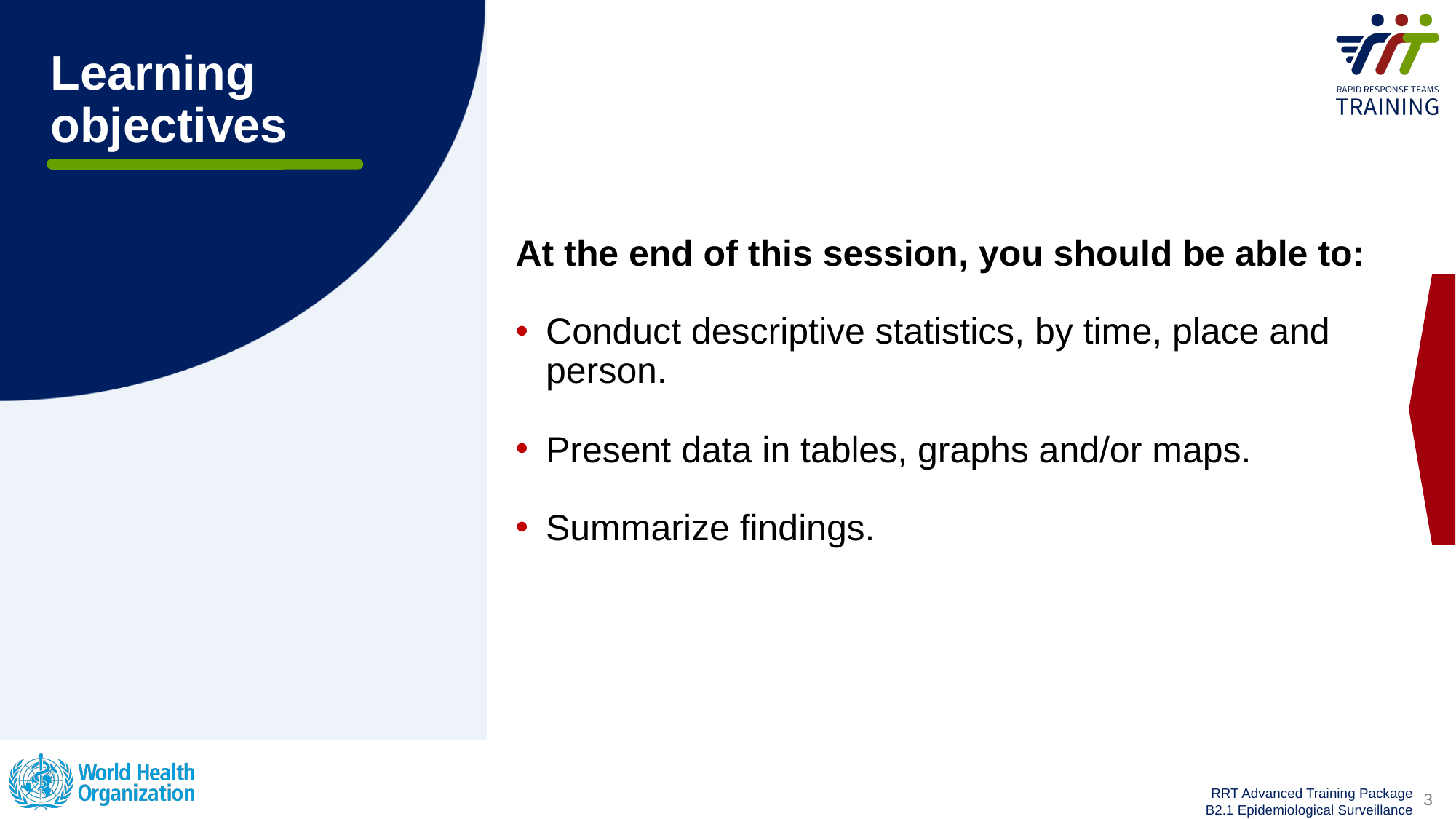

# Learning objectives
At the end of this session, you should be able to:

Conduct descriptive statistics, by time, place and person.

Present data in tables, graphs and/or maps.

Summarize findings.